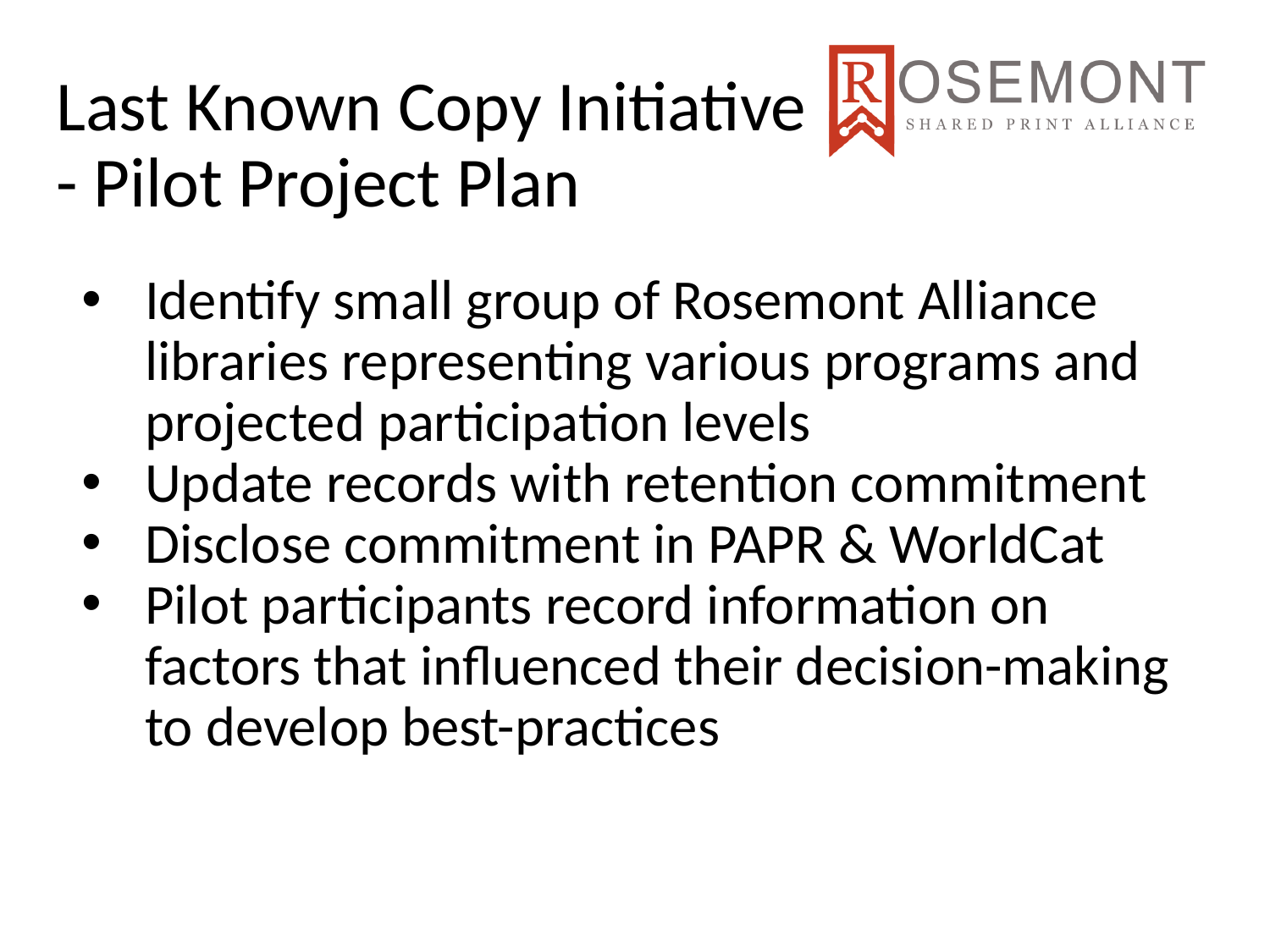

Last Known Copy Initiative - Pilot Project Plan
Identify small group of Rosemont Alliance libraries representing various programs and projected participation levels
Update records with retention commitment
Disclose commitment in PAPR & WorldCat
Pilot participants record information on factors that influenced their decision-making to develop best-practices